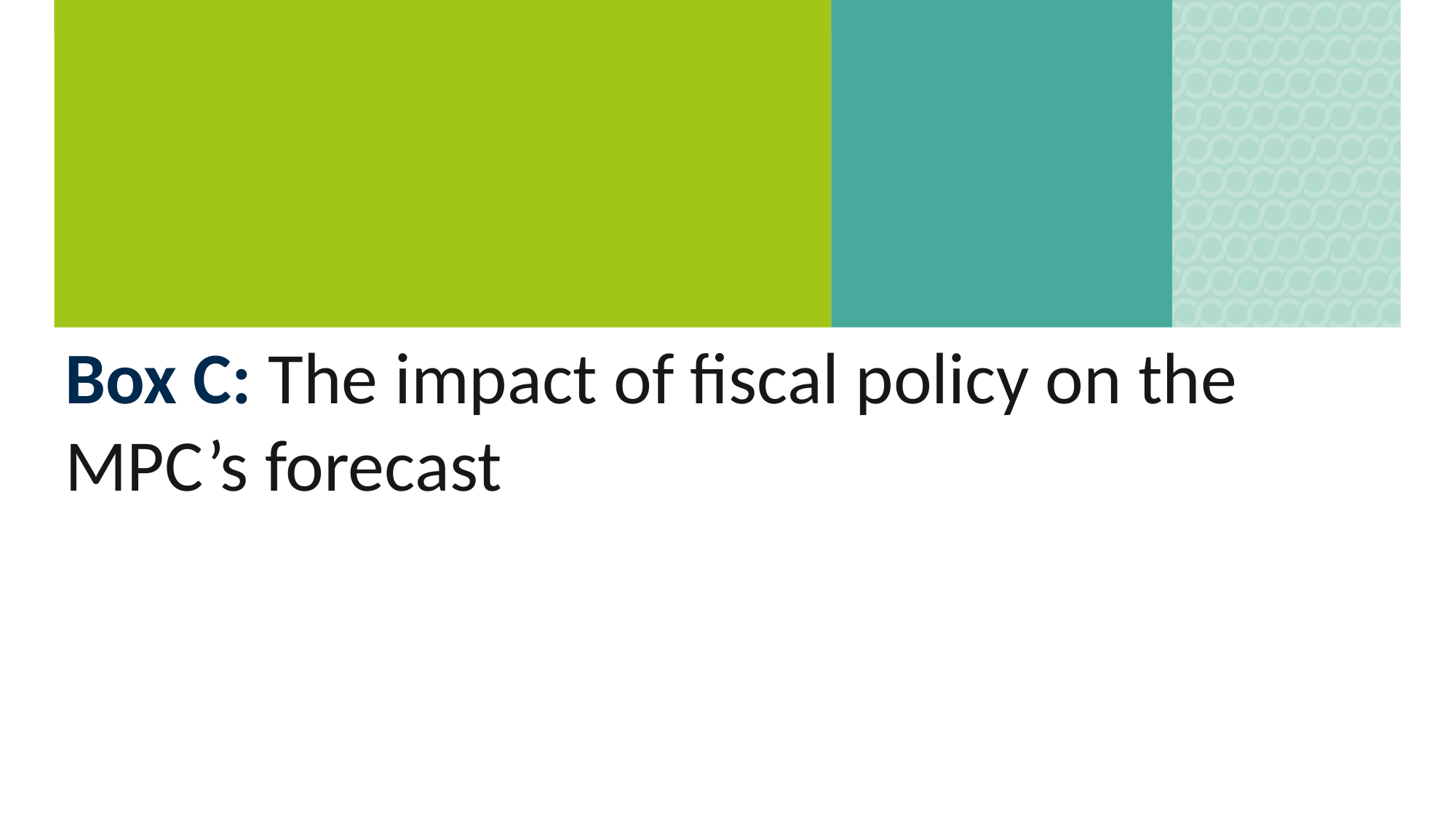

# Box C: The impact of fiscal policy on the MPC’s forecast